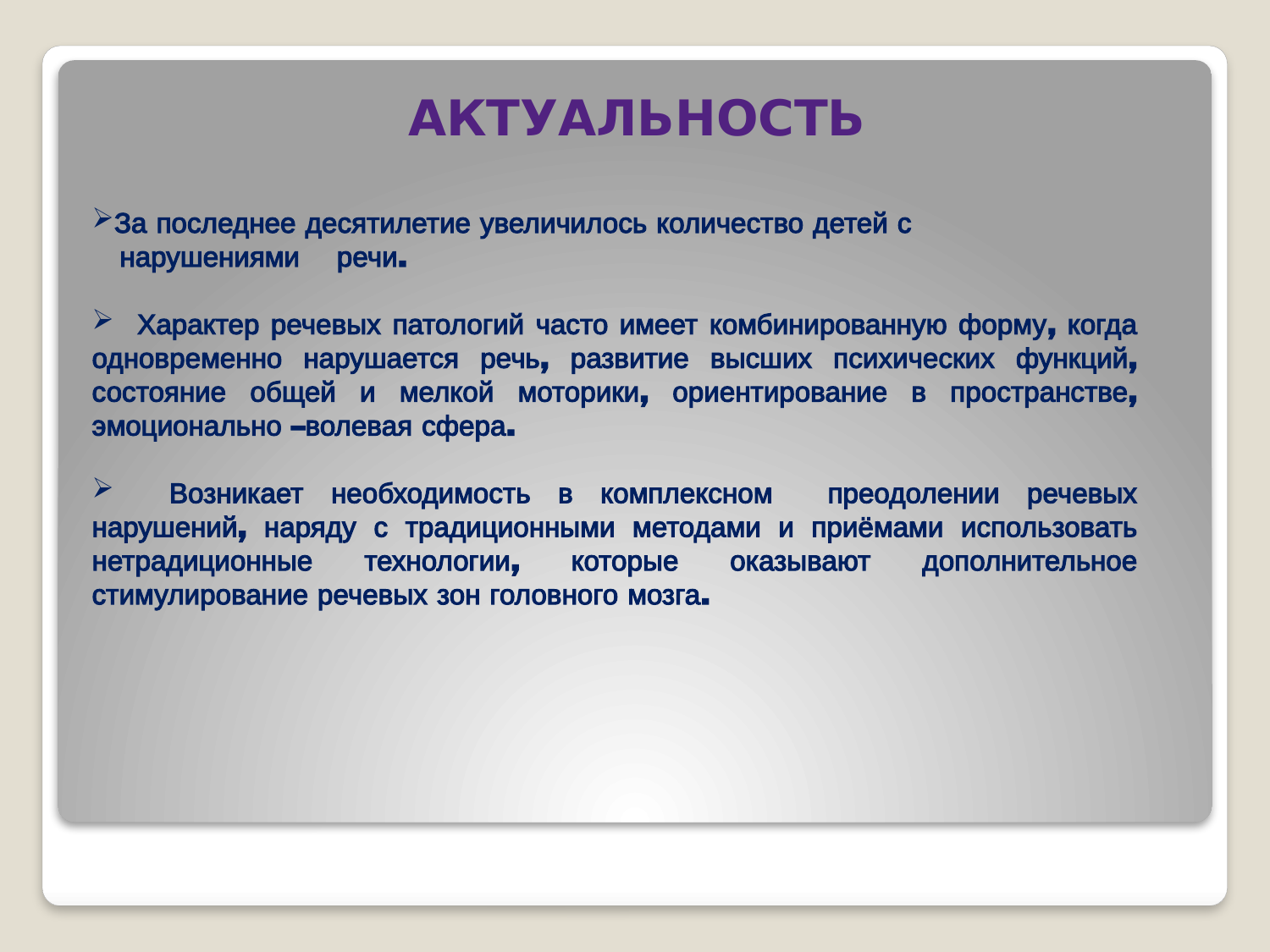

АКТУАЛЬНОСТЬ
За последнее десятилетие увеличилось количество детей с
   нарушениями    речи.

  Характер речевых патологий часто имеет комбинированную форму, когда одновременно нарушается речь, развитие высших психических функций, состояние общей и мелкой моторики, ориентирование в пространстве, эмоционально –волевая сфера.

  Возникает необходимость в комплексном  преодолении речевых нарушений, наряду с традиционными методами и приёмами использовать нетрадиционные технологии, которые оказывают дополнительное стимулирование речевых зон головного мозга.